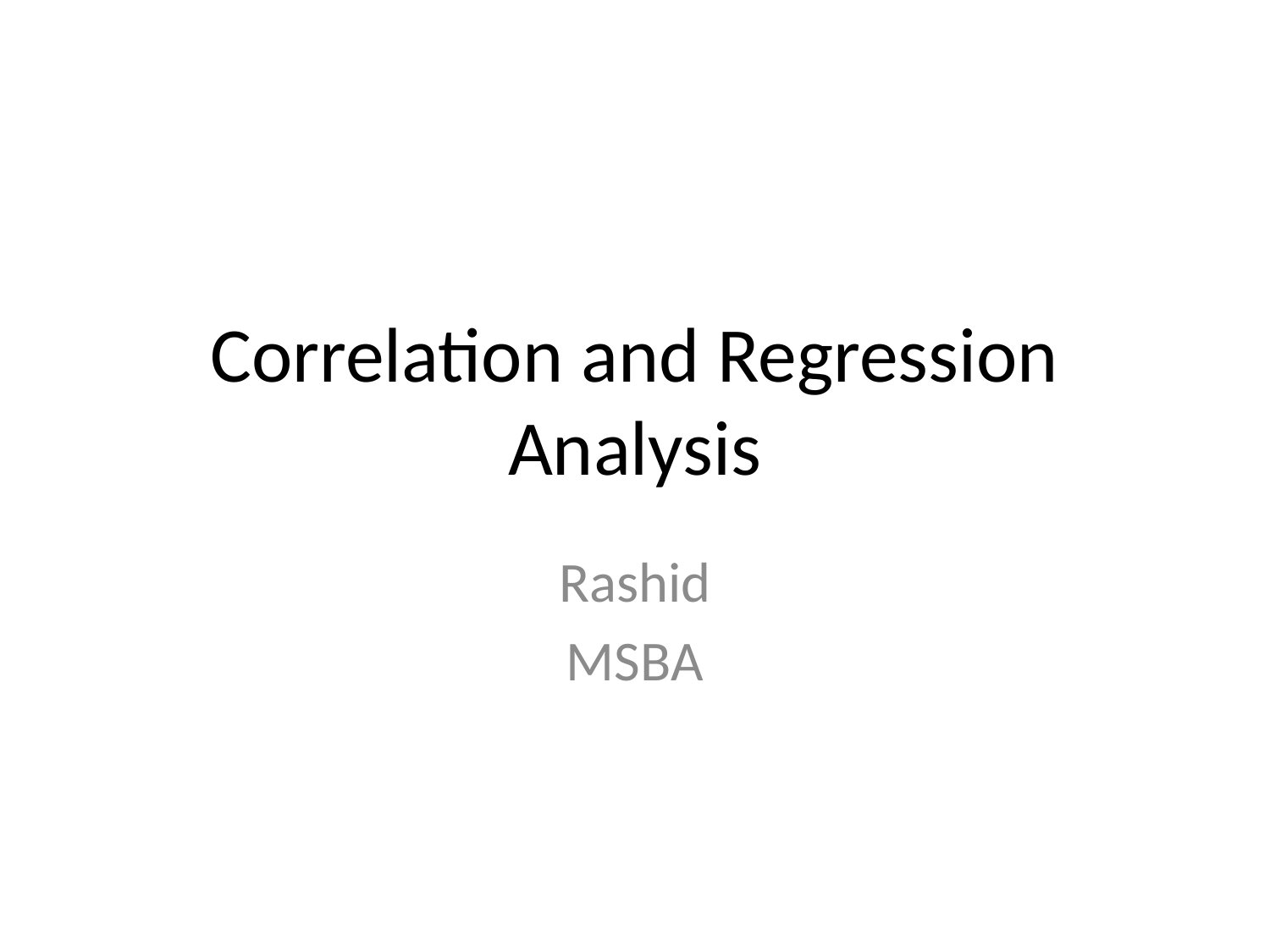

# Correlation and Regression Analysis
Rashid
MSBA